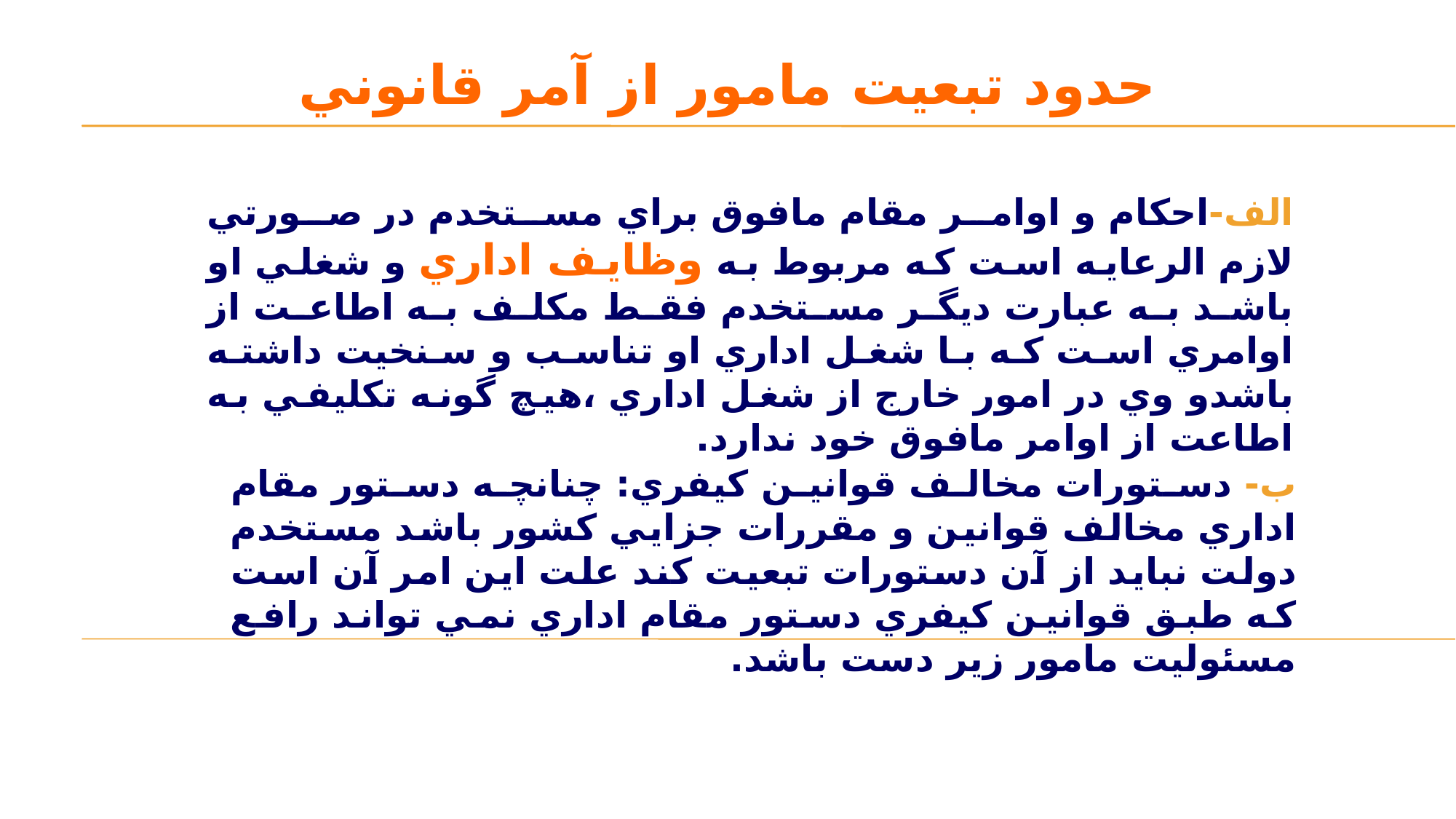

حدود تبعيت مامور از آمر قانوني
الف-احكام و اوامر مقام مافوق براي مستخدم در صورتي لازم الرعايه است كه مربوط به وظايف اداري و شغلي او باشد به عبارت ديگر مستخدم فقط مكلف به اطاعت از اوامري است كه با شغل اداري او تناسب و سنخيت داشته باشدو وي در امور خارج از شغل اداري ،هيچ گونه تكليفي به اطاعت از اوامر مافوق خود ندارد.
ب- دستورات مخالف قوانين كيفري: چنانچه دستور مقام اداري مخالف قوانين و مقررات جزايي كشور باشد مستخدم دولت نبايد از آن دستورات تبعيت كند علت اين امر آن است كه طبق قوانين كيفري دستور مقام اداري نمي تواند رافع مسئوليت مامور زير دست باشد.